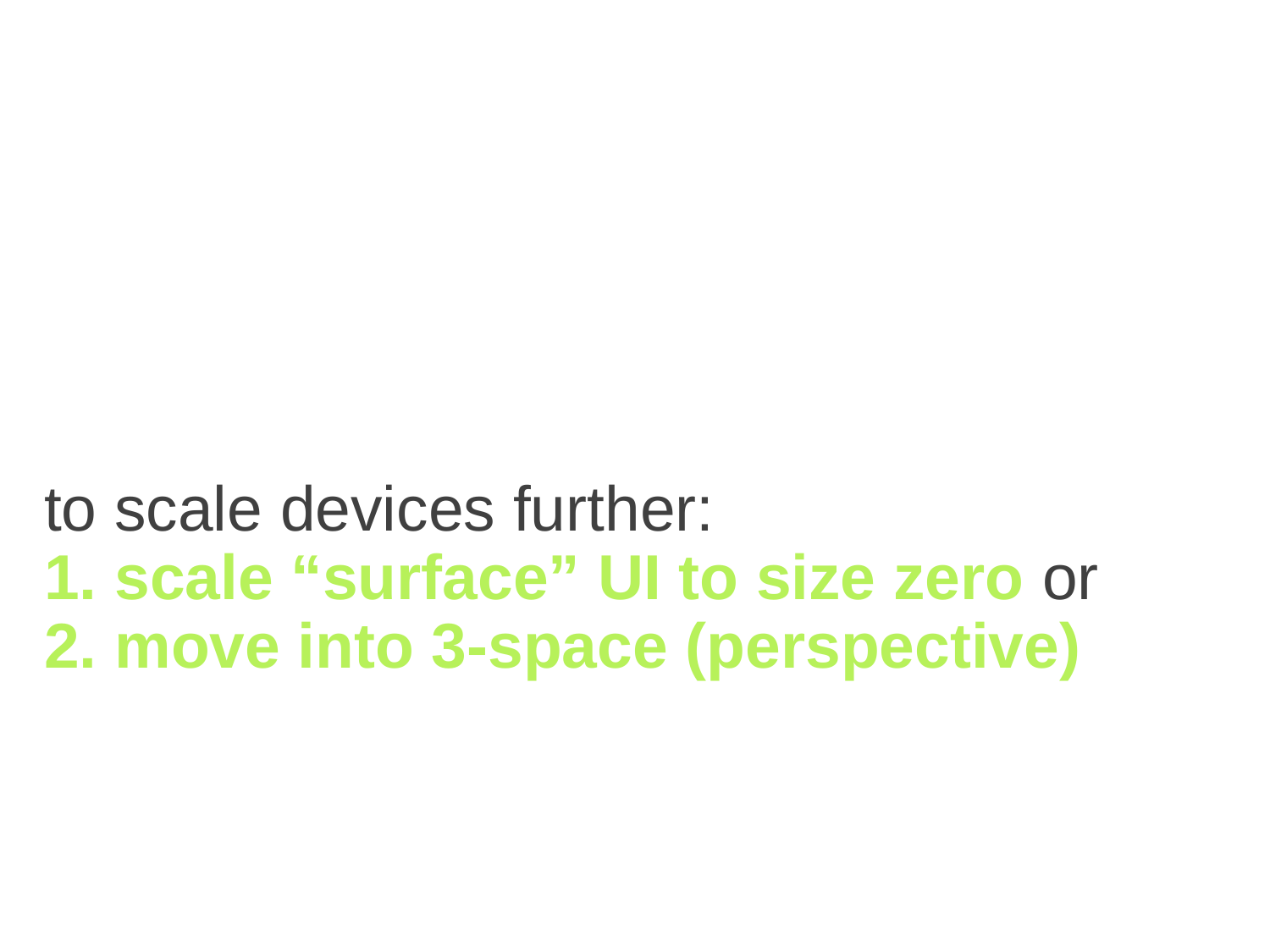

to scale devices further:
1. scale “surface” UI to size zero or
2. move into 3-space (perspective)